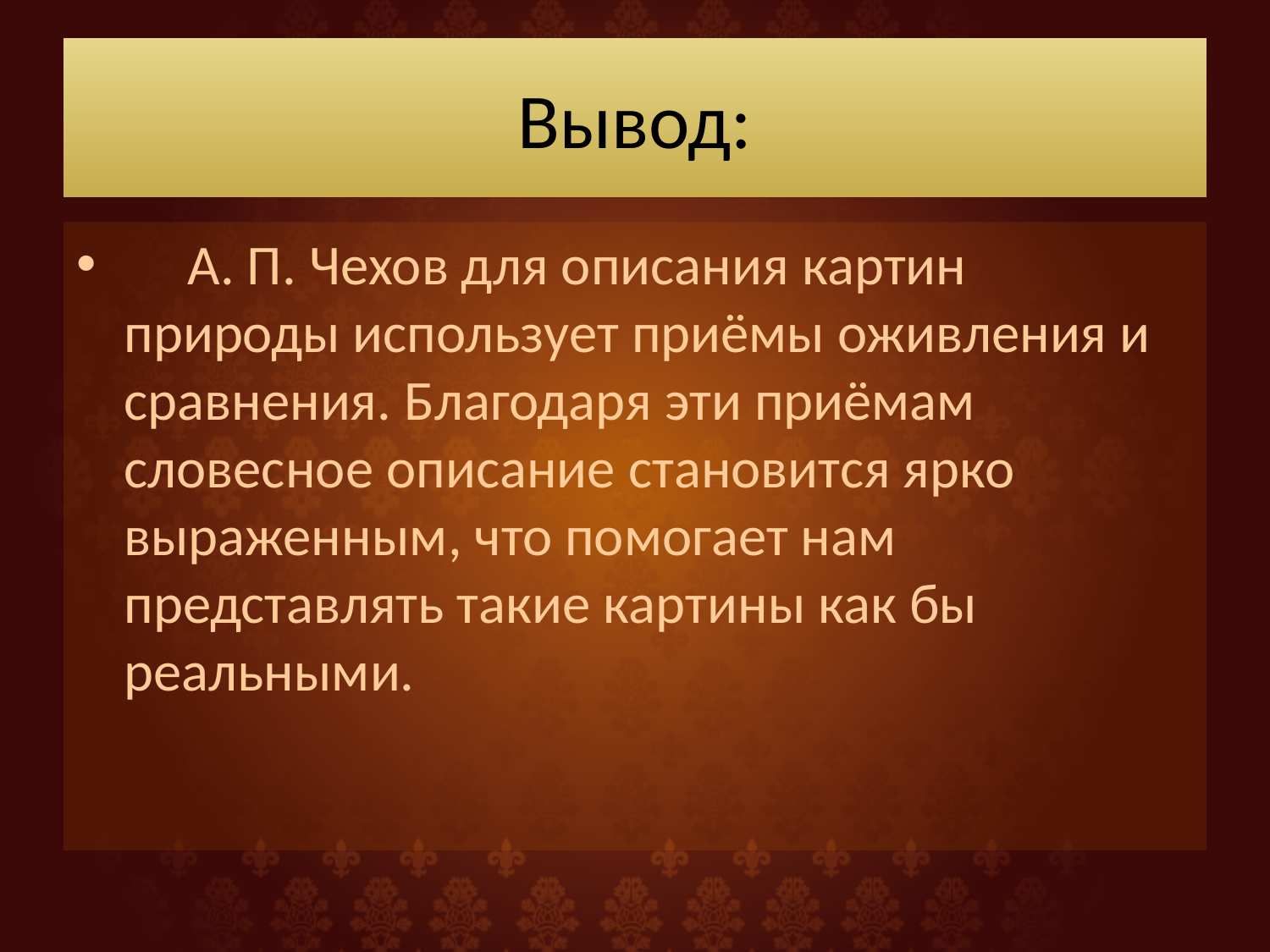

# Вывод:
     А. П. Чехов для описания картин природы использует приёмы оживления и сравнения. Благодаря эти приёмам словесное описание становится ярко выраженным, что помогает нам представлять такие картины как бы реальными.